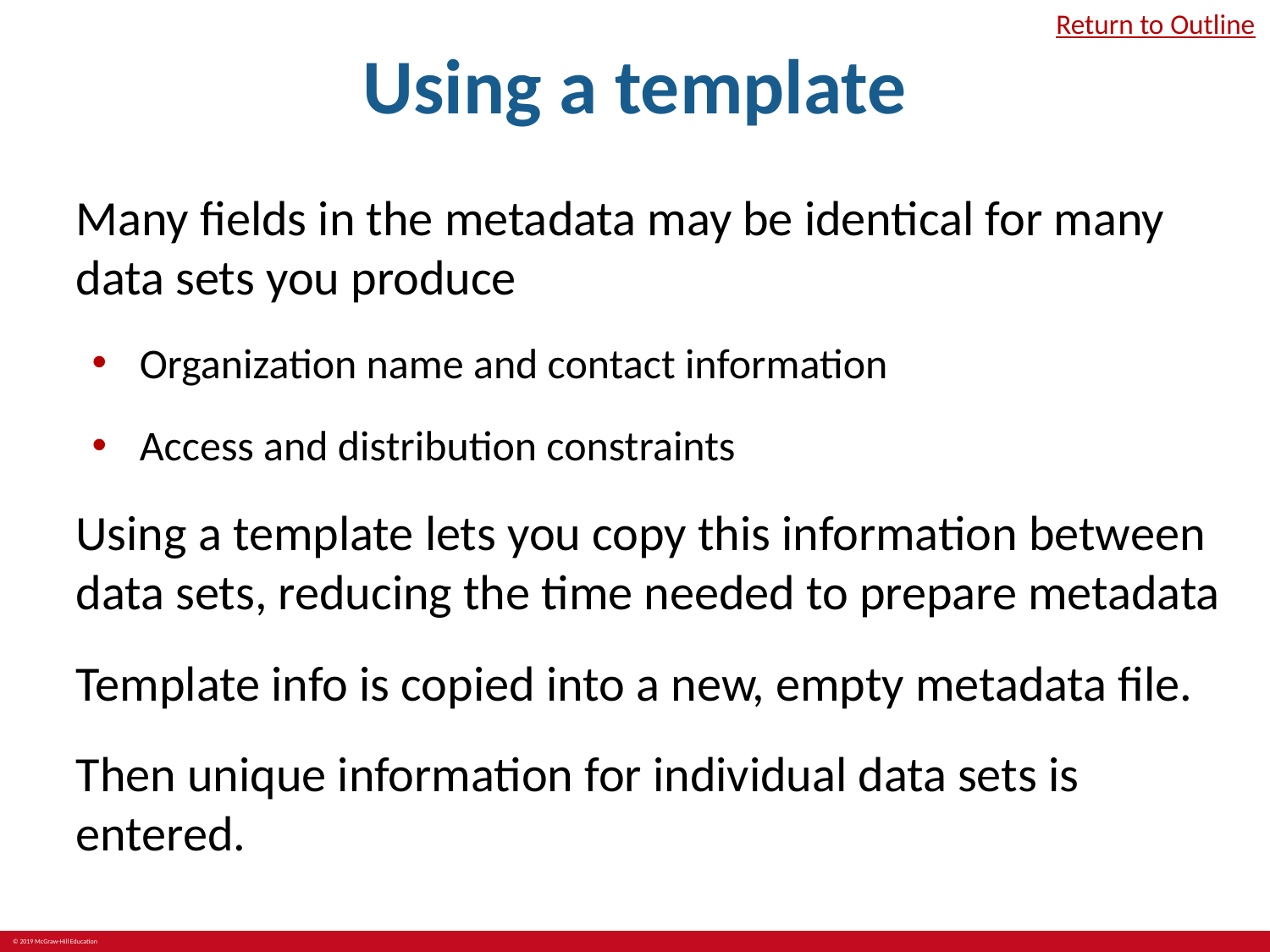

# Using a template
Return to Outline
Many fields in the metadata may be identical for many data sets you produce
Organization name and contact information
Access and distribution constraints
Using a template lets you copy this information between data sets, reducing the time needed to prepare metadata
Template info is copied into a new, empty metadata file.
Then unique information for individual data sets is entered.